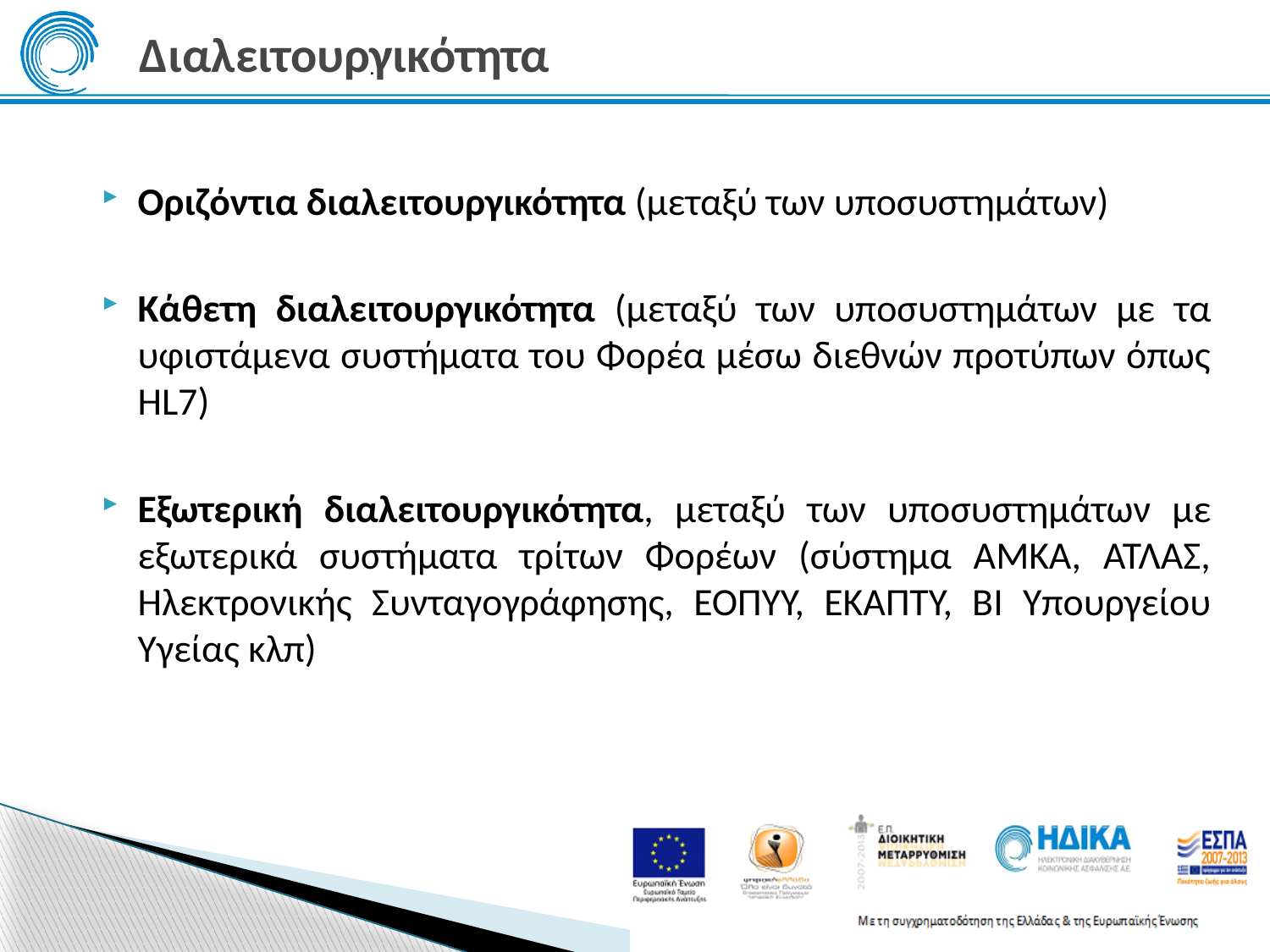

# Διαλειτουργικότητα
.

Οριζόντια διαλειτουργικότητα (μεταξύ των υποσυστημάτων)

Κάθετη διαλειτουργικότητα (μεταξύ των υποσυστημάτων με τα υφιστάμενα συστήματα του Φορέα μέσω διεθνών προτύπων όπως HL7)

Εξωτερική διαλειτουργικότητα, μεταξύ των υποσυστημάτων με εξωτερικά συστήματα τρίτων Φορέων (σύστημα ΑΜΚΑ, ΑΤΛΑΣ, Ηλεκτρονικής Συνταγογράφησης, ΕΟΠΥΥ, ΕΚΑΠΤΥ, ΒΙ Υπουργείου Υγείας κλπ)